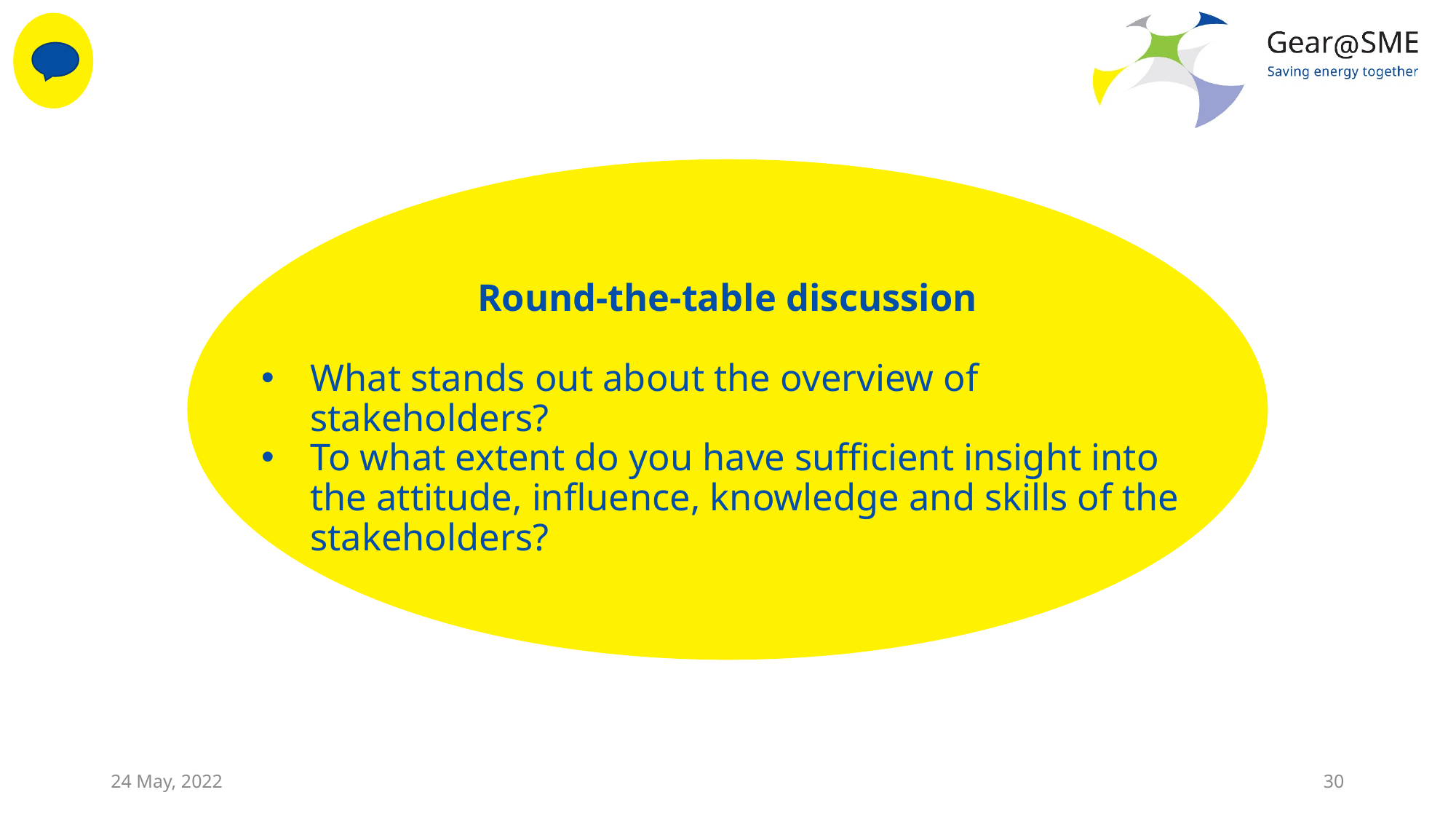

Round-the-table discussion

What stands out about the overview of stakeholders?
To what extent do you have sufficient insight into the attitude, influence, knowledge and skills of the stakeholders?

24 May, 2022
30